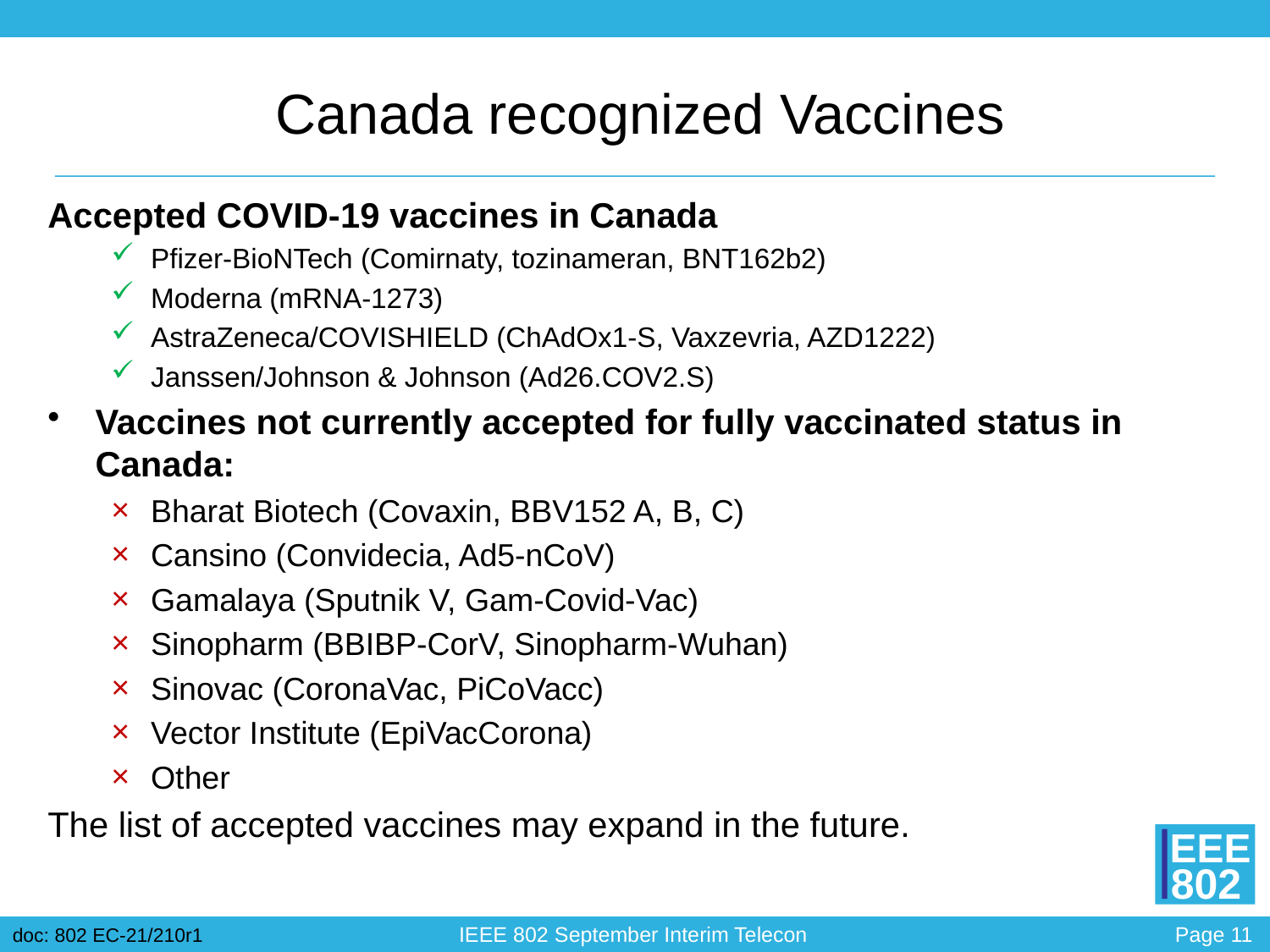

# Canada recognized Vaccines
Accepted COVID-19 vaccines in Canada
Pfizer-BioNTech (Comirnaty, tozinameran, BNT162b2)
Moderna (mRNA-1273)
AstraZeneca/COVISHIELD (ChAdOx1-S, Vaxzevria, AZD1222)
Janssen/Johnson & Johnson (Ad26.COV2.S)
Vaccines not currently accepted for fully vaccinated status in Canada:
Bharat Biotech (Covaxin, BBV152 A, B, C)
Cansino (Convidecia, Ad5-nCoV)
Gamalaya (Sputnik V, Gam-Covid-Vac)
Sinopharm (BBIBP-CorV, Sinopharm-Wuhan)
Sinovac (CoronaVac, PiCoVacc)
Vector Institute (EpiVacCorona)
Other
The list of accepted vaccines may expand in the future.